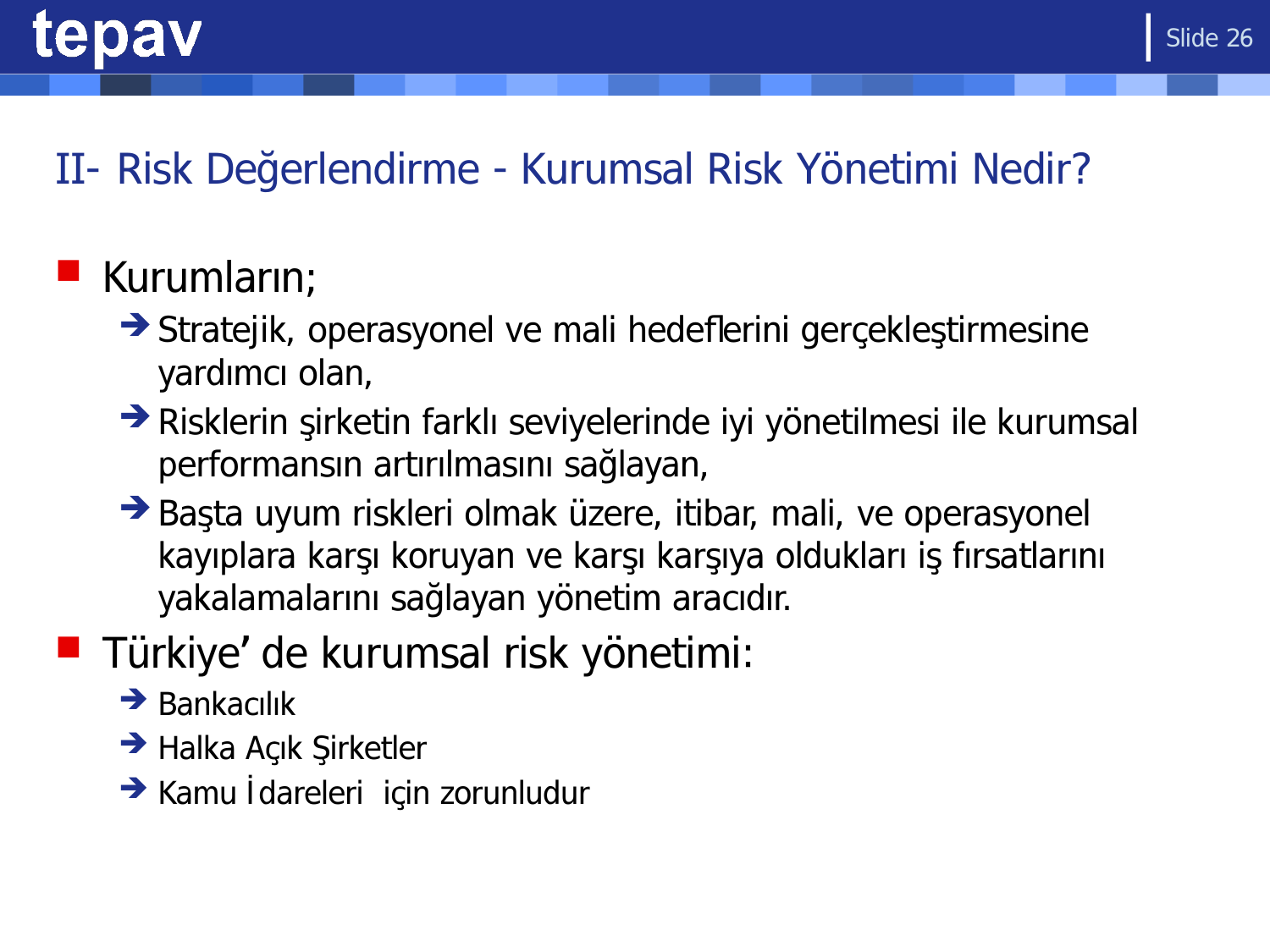

Slide 26
# II- Risk Değerlendirme - Kurumsal Risk Yönetimi Nedir?
Kurumların;
Stratejik, operasyonel ve mali hedeflerini gerçekleştirmesine yardımcı olan,
Risklerin şirketin farklı seviyelerinde iyi yönetilmesi ile kurumsal performansın artırılmasını sağlayan,
Başta uyum riskleri olmak üzere, itibar, mali, ve operasyonel kayıplara karşı koruyan ve karşı karşıya oldukları iş fırsatlarını yakalamalarını sağlayan yönetim aracıdır.
Türkiye’ de kurumsal risk yönetimi:
Bankacılık
Halka Açık Şirketler
Kamu İdareleri  için zorunludur